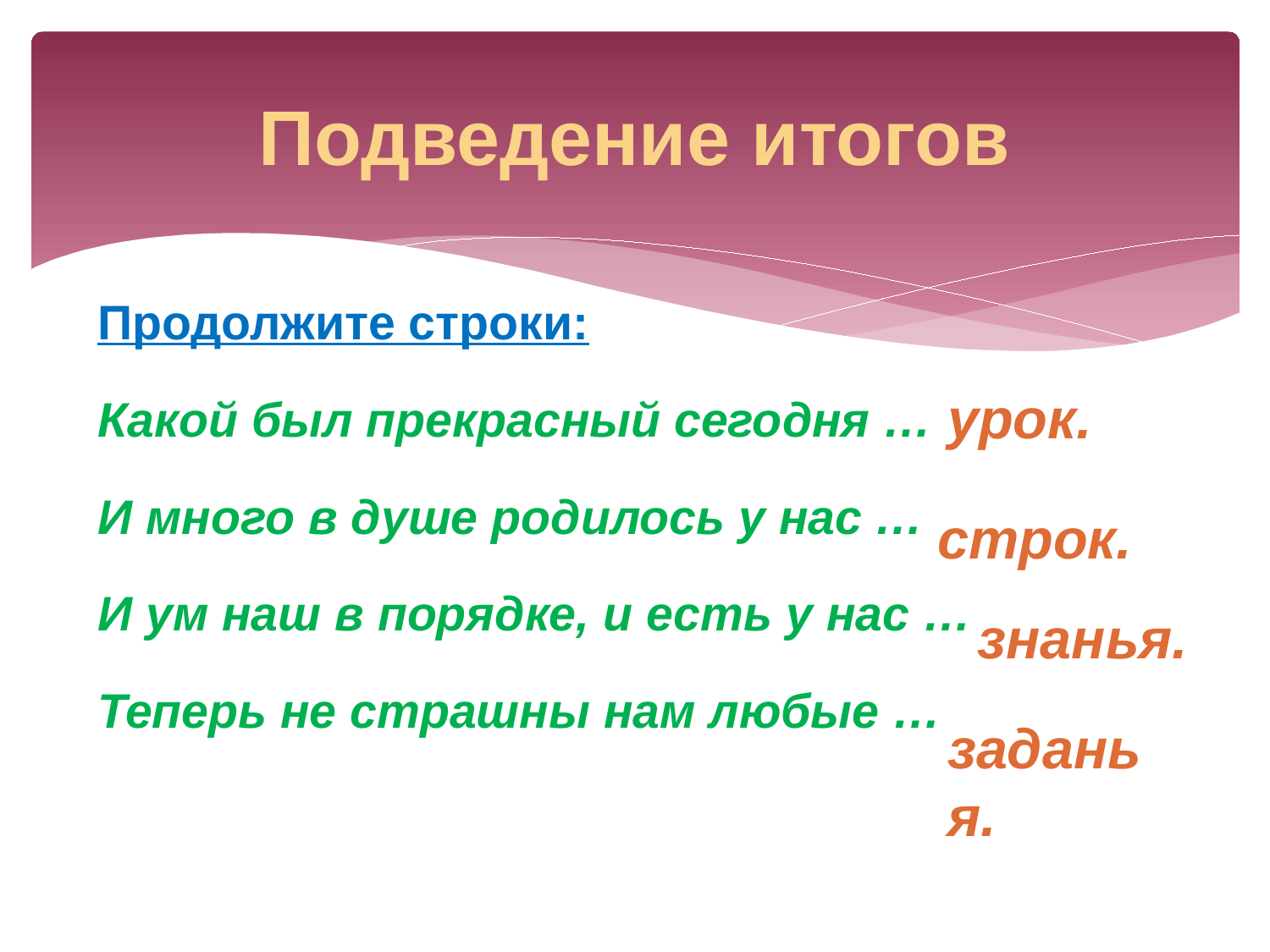

# Подведение итогов
Продолжите строки:
Какой был прекрасный сегодня …
И много в душе родилось у нас …
И ум наш в порядке, и есть у нас …
Теперь не страшны нам любые …

урок.
строк.
знанья.
заданья.